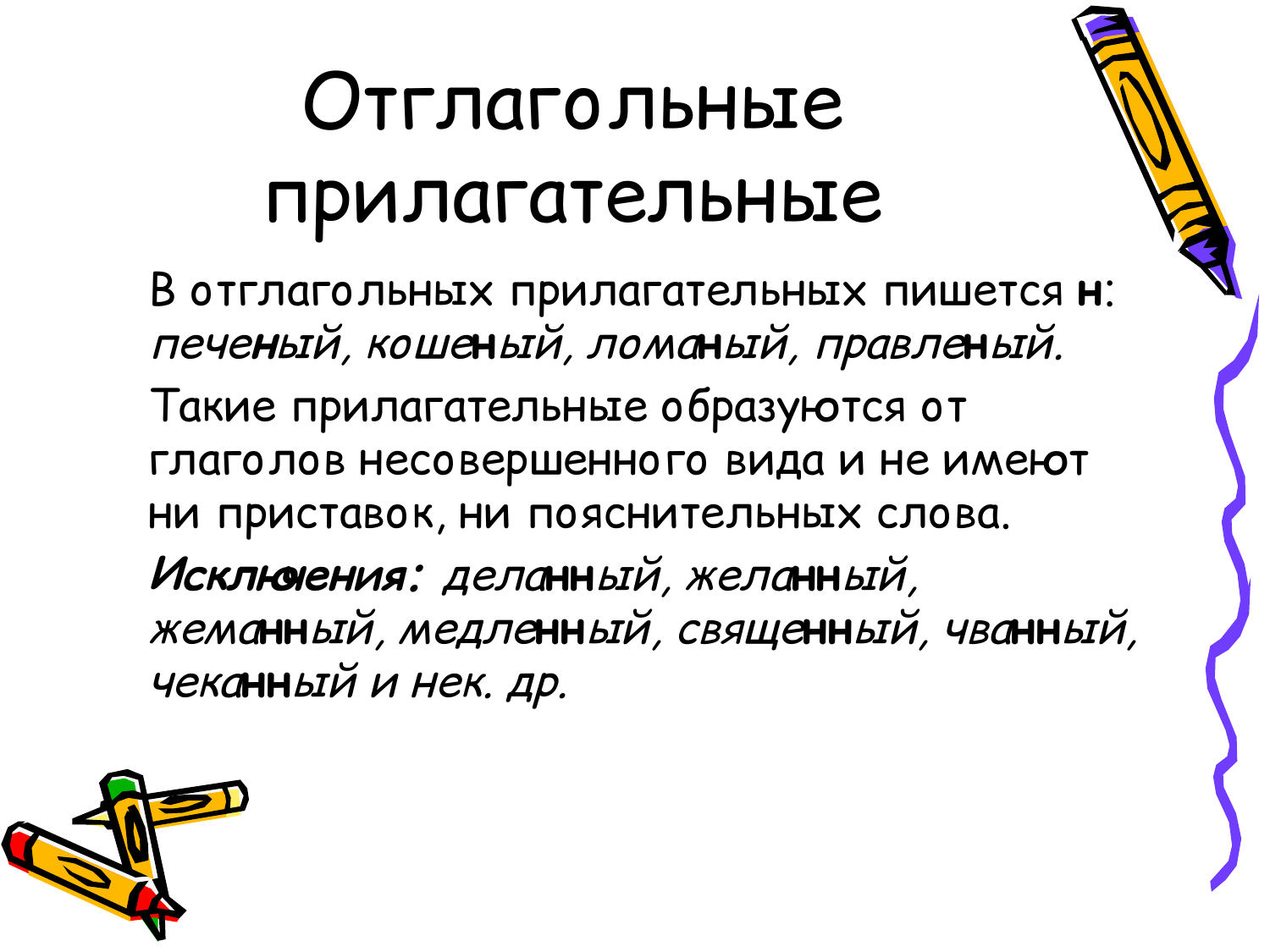

# Отглагольные прилагательные
		В отглагольных прилагательных пишется н: печеный, кошеный, ломаный, правленый.
		Такие прилагательные образуются от глаголов несовершенного вида и не имеют ни приставок, ни пояснительных слова.
		Исключения: деланный, желанный, жеманный, медленный, священный, чванный, чеканный и нек. др.